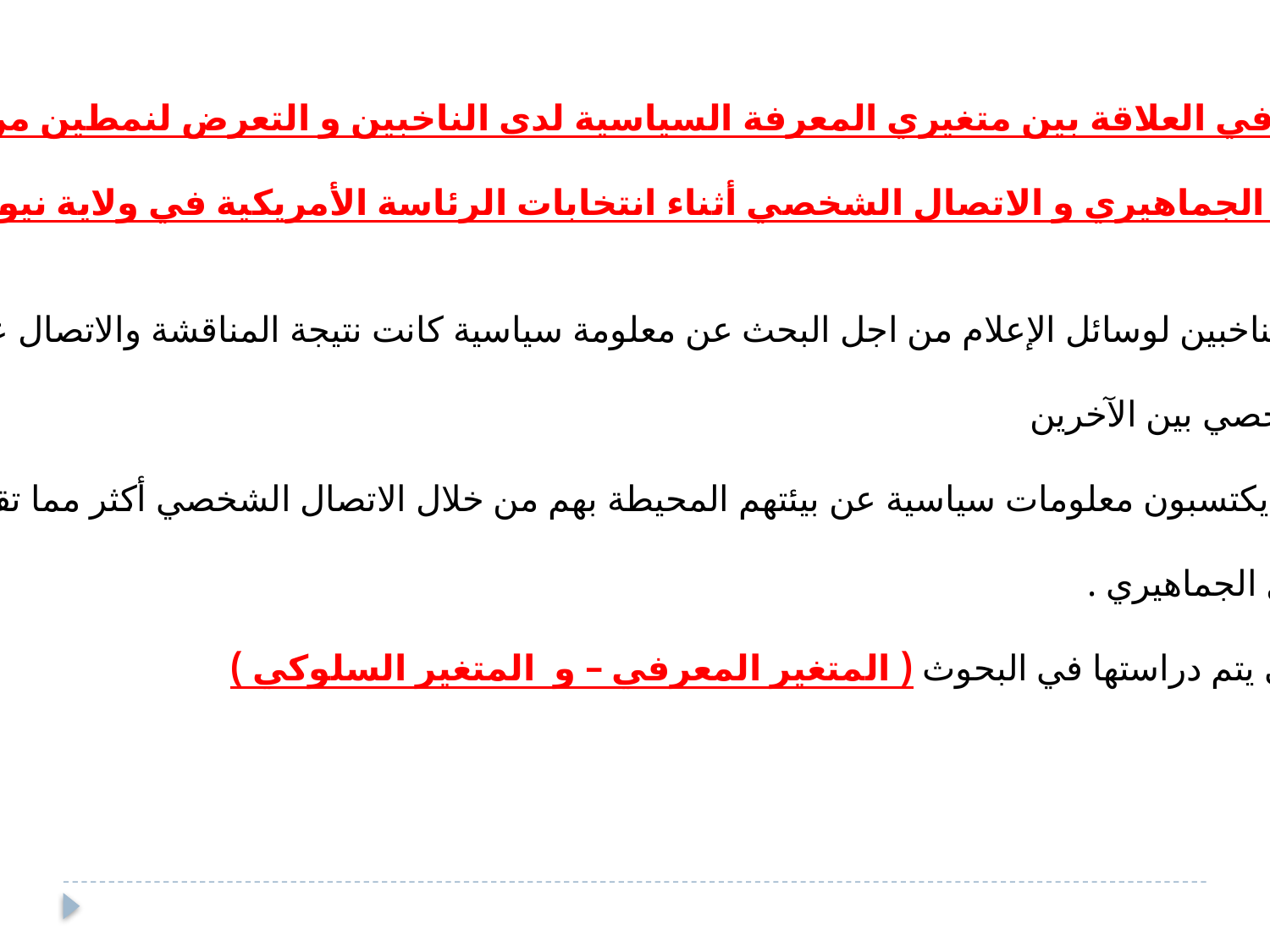

دراسة بحث في العلاقة بين متغيري المعرفة السياسية لدى الناخبين و التعرض لنمطين من أنماط الاتصال

هما الاتصال الجماهيري و الاتصال الشخصي أثناء انتخابات الرئاسة الأمريكية في ولاية نيوها مبشر :

1- أن تعرض الناخبين لوسائل الإعلام من اجل البحث عن معلومة سياسية كانت نتيجة المناقشة والاتصال على

المستوى الشخصي بين الآخرين

2- أن الناخبين يكتسبون معلومات سياسية عن بيئتهم المحيطة بهم من خلال الاتصال الشخصي أكثر مما تقدمه

وسائل الاتصال الجماهيري .

المتغيرات التي يتم دراستها في البحوث ( المتغير المعرفي – و  المتغير السلوكي )